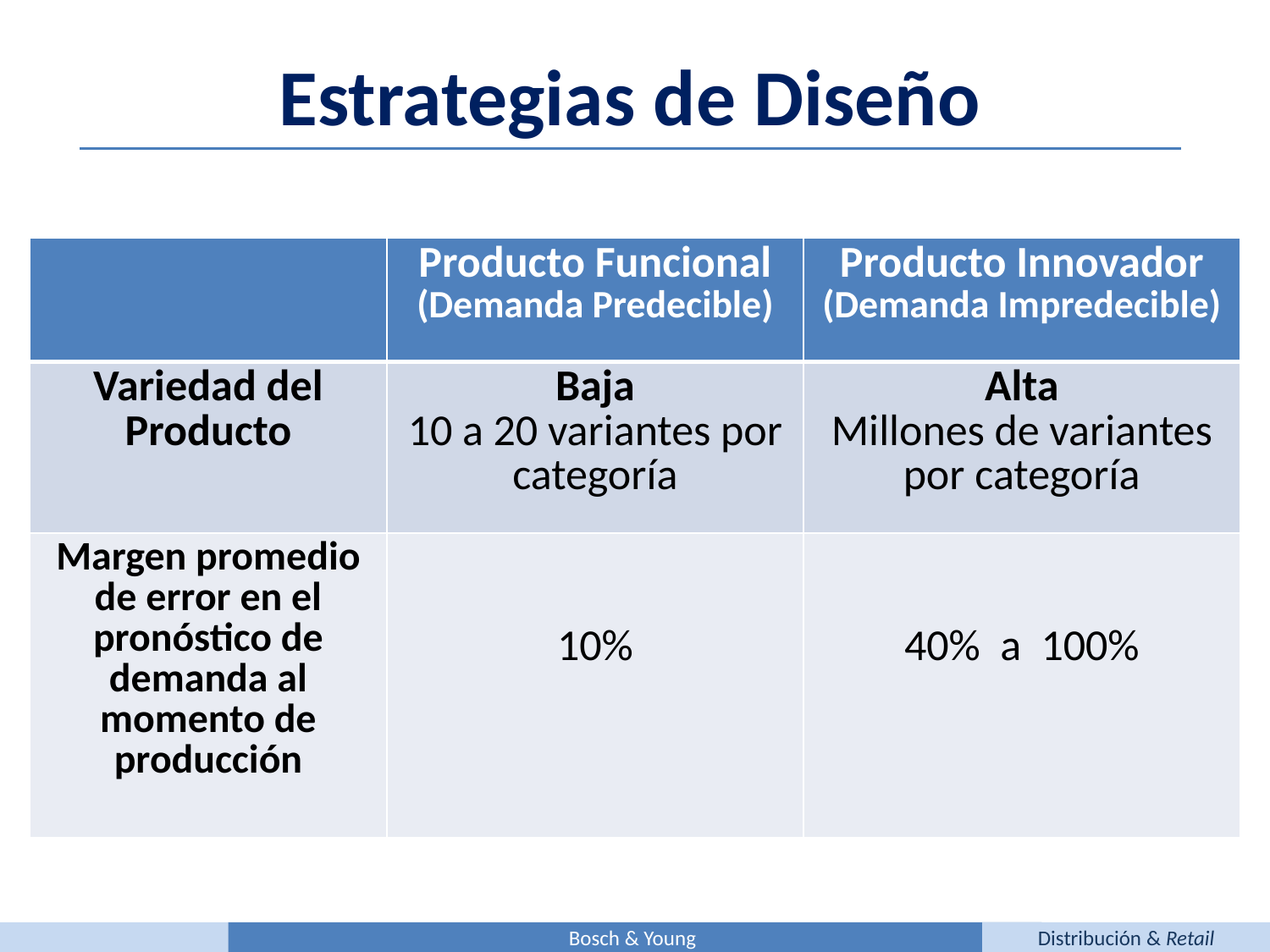

Estrategias de Diseño
|  | Producto Funcional (Demanda Predecible) | Producto Innovador (Demanda Impredecible) |
| --- | --- | --- |
| Variedad del Producto | Baja 10 a 20 variantes por categoría | Alta Millones de variantes por categoría |
| Margen promedio de error en el pronóstico de demanda al momento de producción | 10% | 40% a 100% |

Bosch & Young
Distribución & Retail